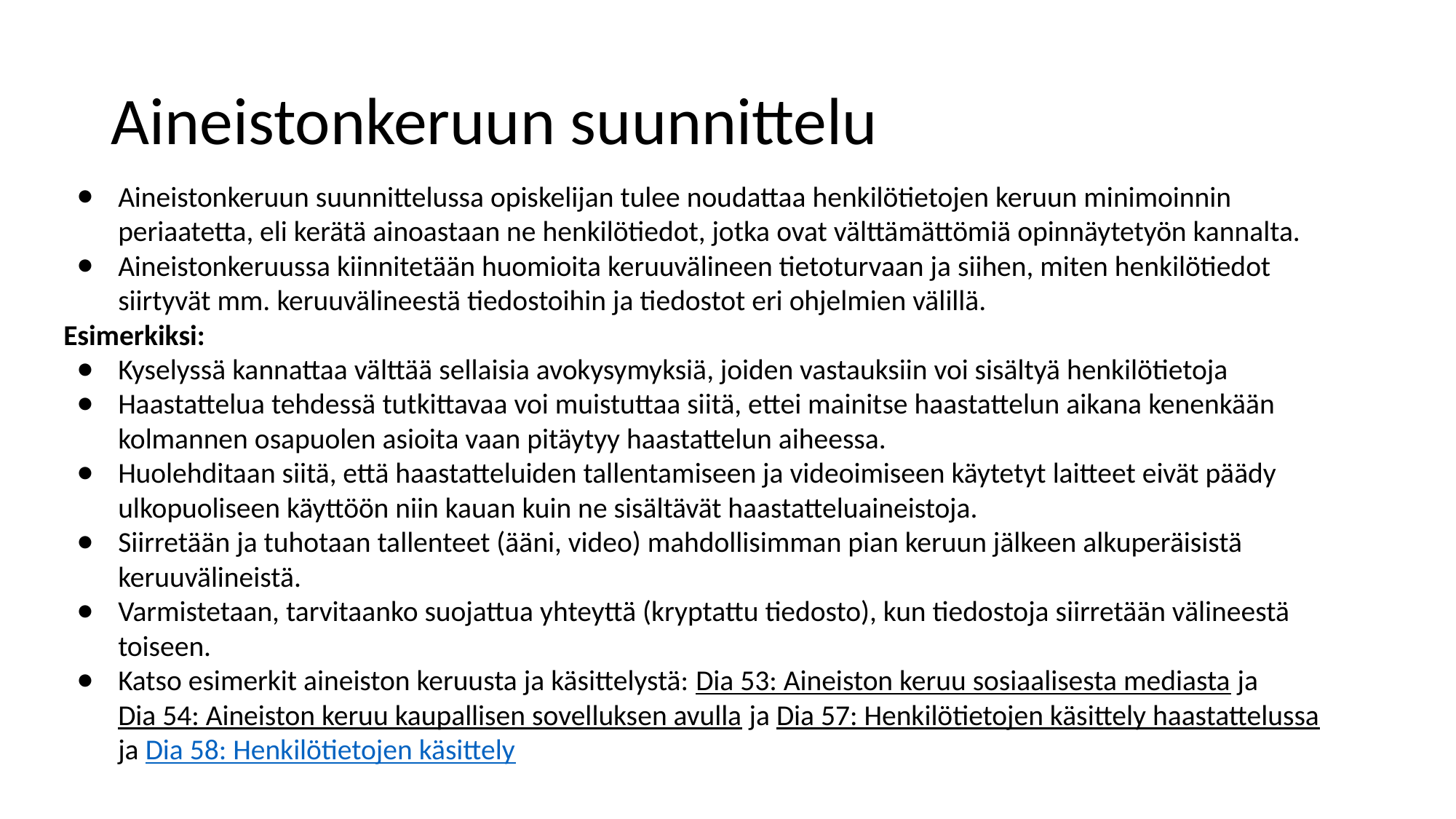

# Aineistonkeruun suunnittelu
Aineistonkeruun suunnittelussa opiskelijan tulee noudattaa henkilötietojen keruun minimoinnin periaatetta, eli kerätä ainoastaan ne henkilötiedot, jotka ovat välttämättömiä opinnäytetyön kannalta.
Aineistonkeruussa kiinnitetään huomioita keruuvälineen tietoturvaan ja siihen, miten henkilötiedot siirtyvät mm. keruuvälineestä tiedostoihin ja tiedostot eri ohjelmien välillä.
Esimerkiksi:
Kyselyssä kannattaa välttää sellaisia avokysymyksiä, joiden vastauksiin voi sisältyä henkilötietoja
Haastattelua tehdessä tutkittavaa voi muistuttaa siitä, ettei mainitse haastattelun aikana kenenkään kolmannen osapuolen asioita vaan pitäytyy haastattelun aiheessa.
Huolehditaan siitä, että haastatteluiden tallentamiseen ja videoimiseen käytetyt laitteet eivät päädy ulkopuoliseen käyttöön niin kauan kuin ne sisältävät haastatteluaineistoja.
Siirretään ja tuhotaan tallenteet (ääni, video) mahdollisimman pian keruun jälkeen alkuperäisistä keruuvälineistä.
Varmistetaan, tarvitaanko suojattua yhteyttä (kryptattu tiedosto), kun tiedostoja siirretään välineestä toiseen.
Katso esimerkit aineiston keruusta ja käsittelystä: Dia 53: Aineiston keruu sosiaalisesta mediasta ja Dia 54: Aineiston keruu kaupallisen sovelluksen avulla ja Dia 57: Henkilötietojen käsittely haastattelussa ja Dia 58: Henkilötietojen käsittely